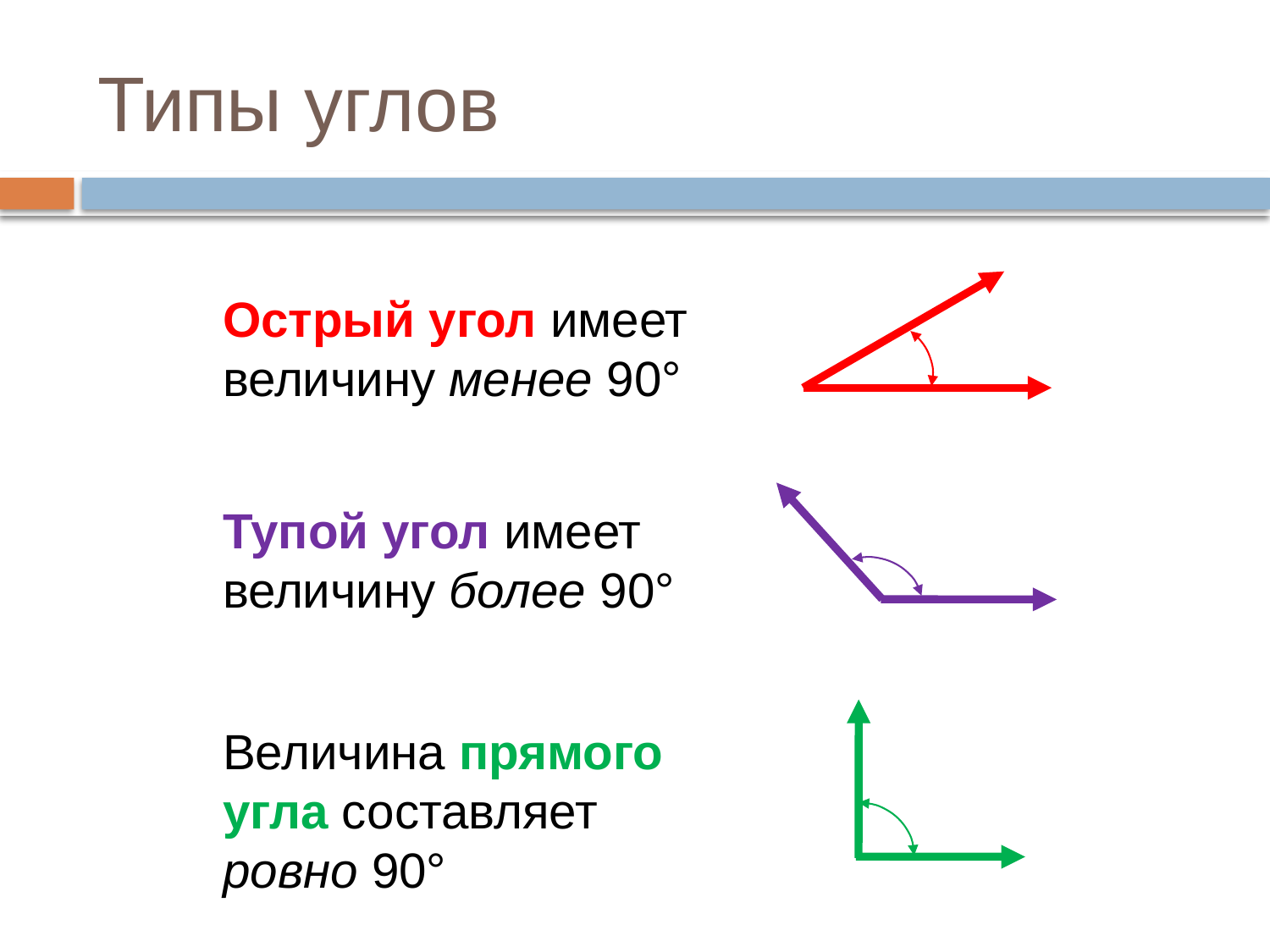

# Типы углов
Острый угол имеет величину менее 90°

Тупой угол имеет величину более 90°

Величина прямого угла составляет ровно 90°